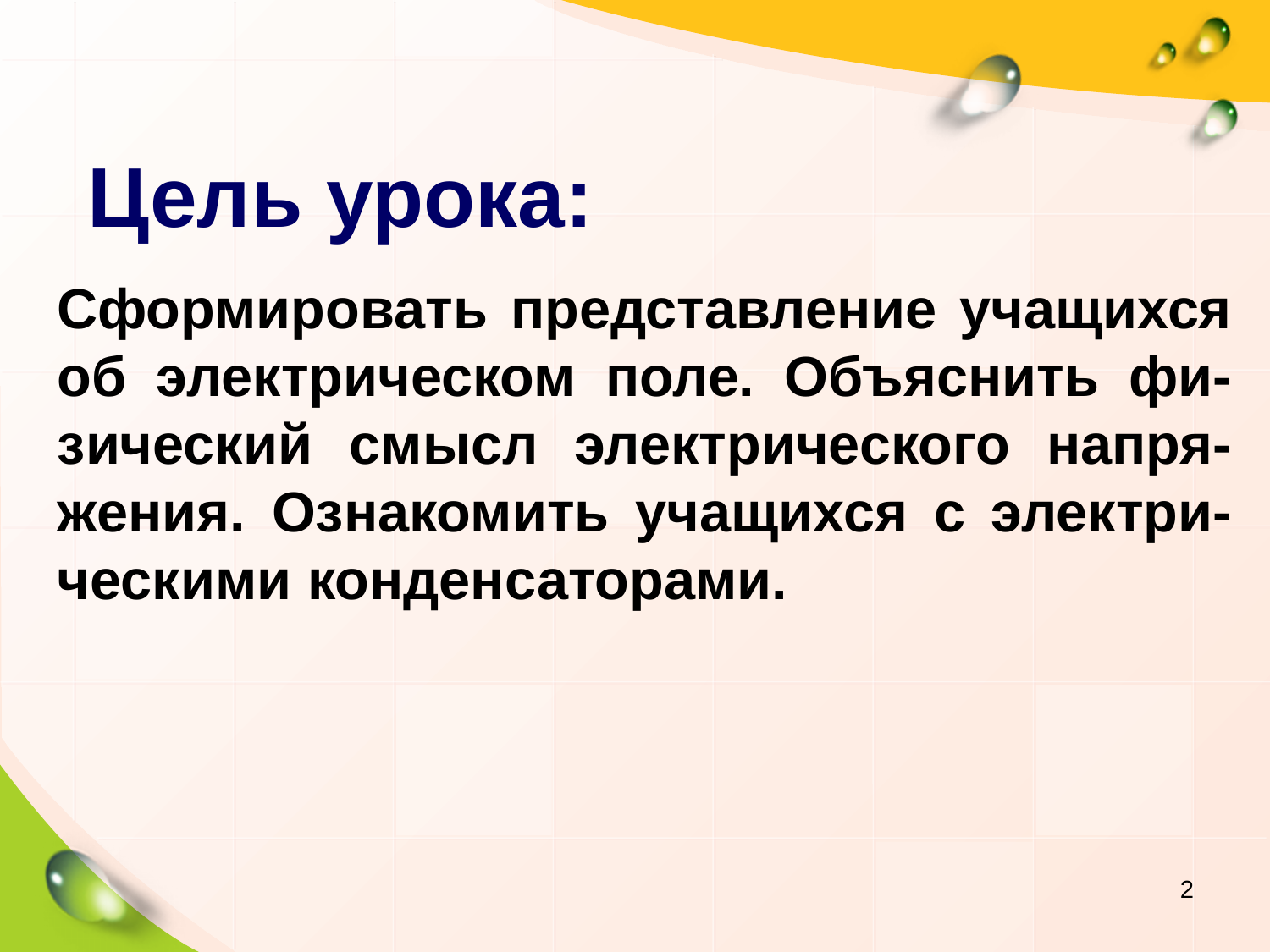

Цель урока:
Сформировать представление учащихся об электрическом поле. Объяснить фи-зический смысл электрического напря-жения. Ознакомить учащихся с электри-ческими конденсаторами.
2